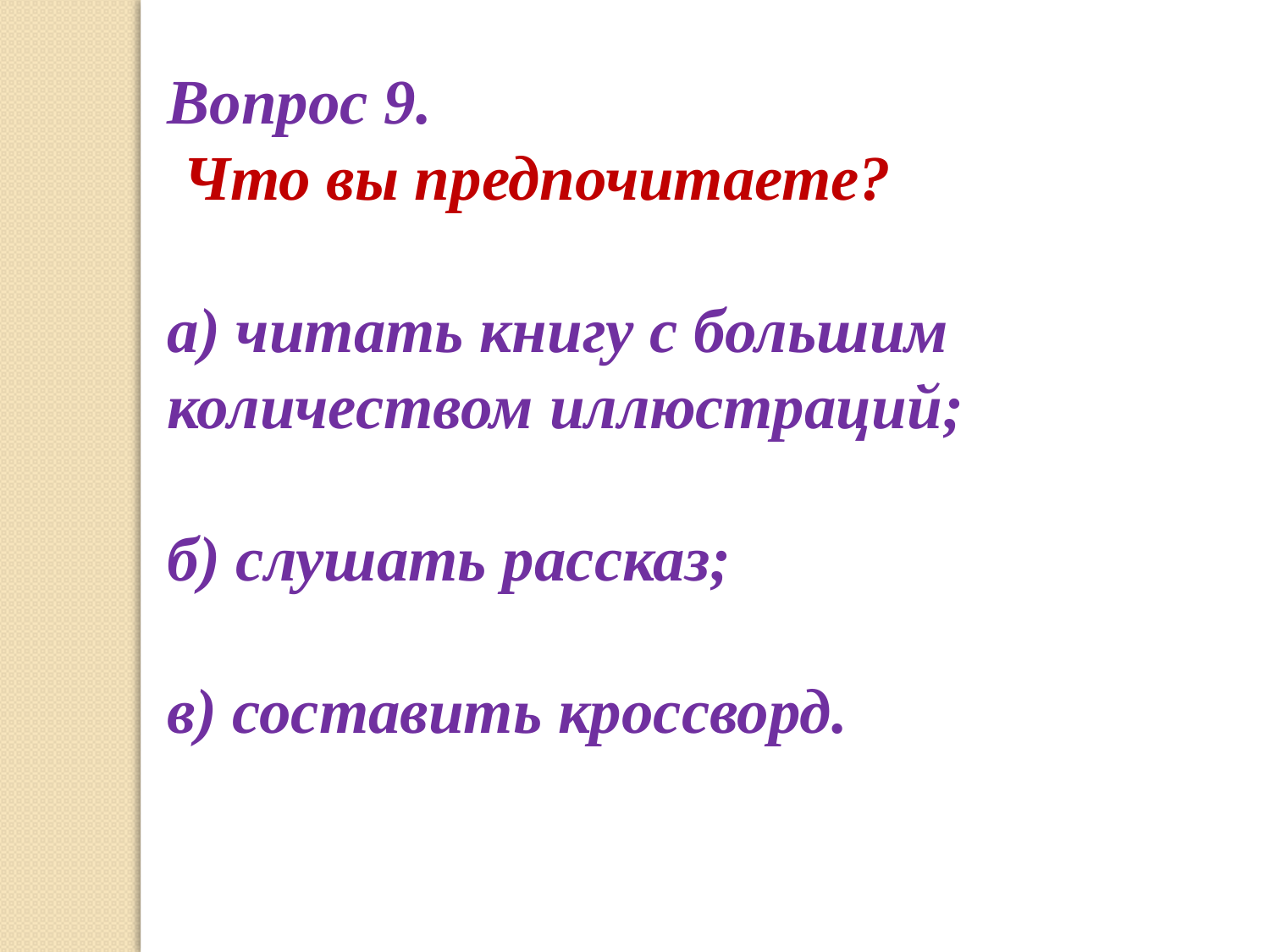

Вопрос 9.
 Что вы предпочитаете?

а) читать книгу с большим количеством иллюстраций;

б) слушать рассказ;

в) составить кроссворд.